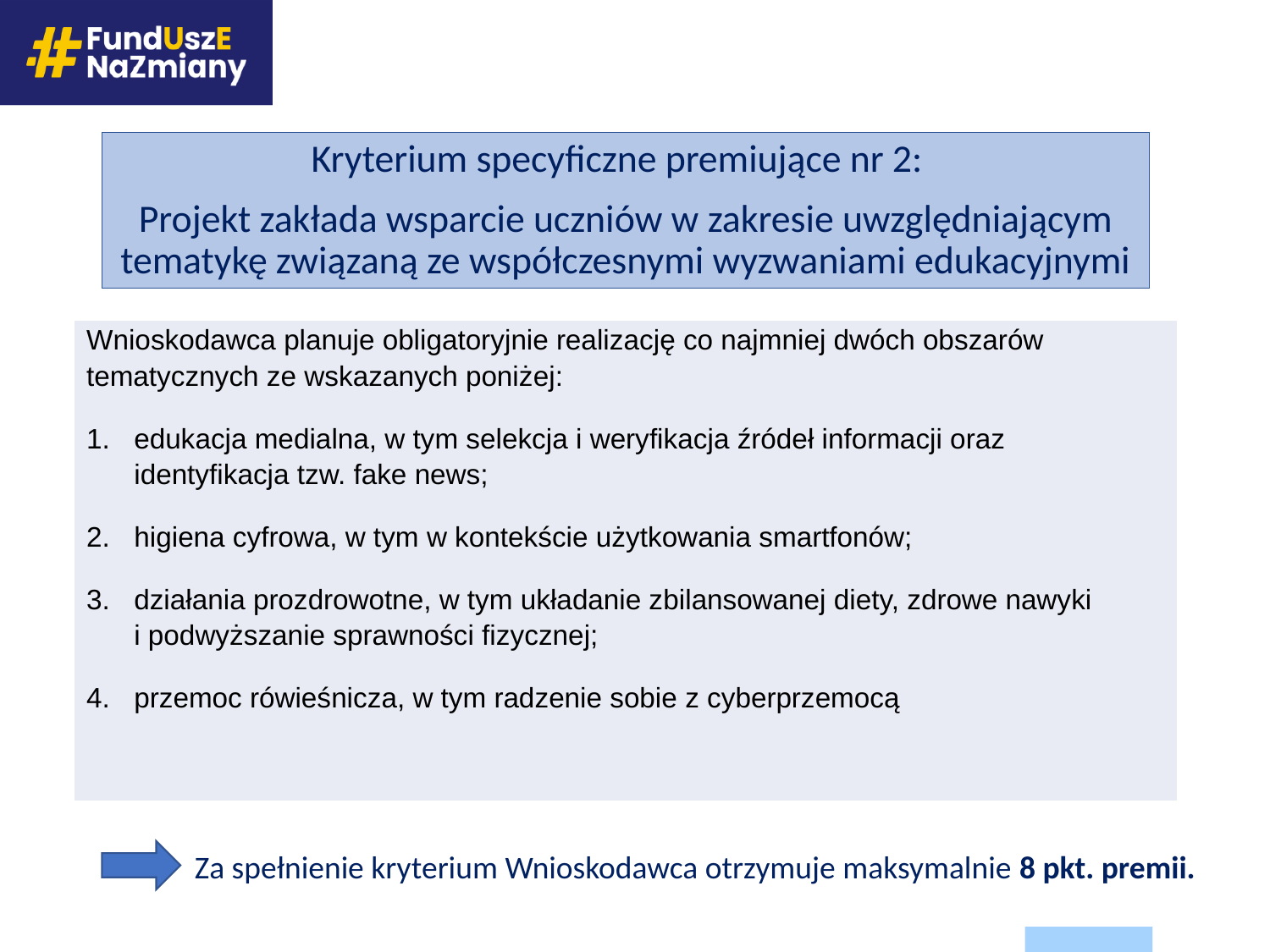

Kryterium specyficzne premiujące nr 2:
Projekt zakłada wsparcie uczniów w zakresie uwzględniającym tematykę związaną ze współczesnymi wyzwaniami edukacyjnymi
| Wnioskodawca planuje obligatoryjnie realizację co najmniej dwóch obszarów tematycznych ze wskazanych poniżej: edukacja medialna, w tym selekcja i weryfikacja źródeł informacji oraz identyfikacja tzw. fake news; higiena cyfrowa, w tym w kontekście użytkowania smartfonów; działania prozdrowotne, w tym układanie zbilansowanej diety, zdrowe nawyki i podwyższanie sprawności fizycznej; przemoc rówieśnicza, w tym radzenie sobie z cyberprzemocą |
| --- |

Za spełnienie kryterium Wnioskodawca otrzymuje maksymalnie 8 pkt. premii.